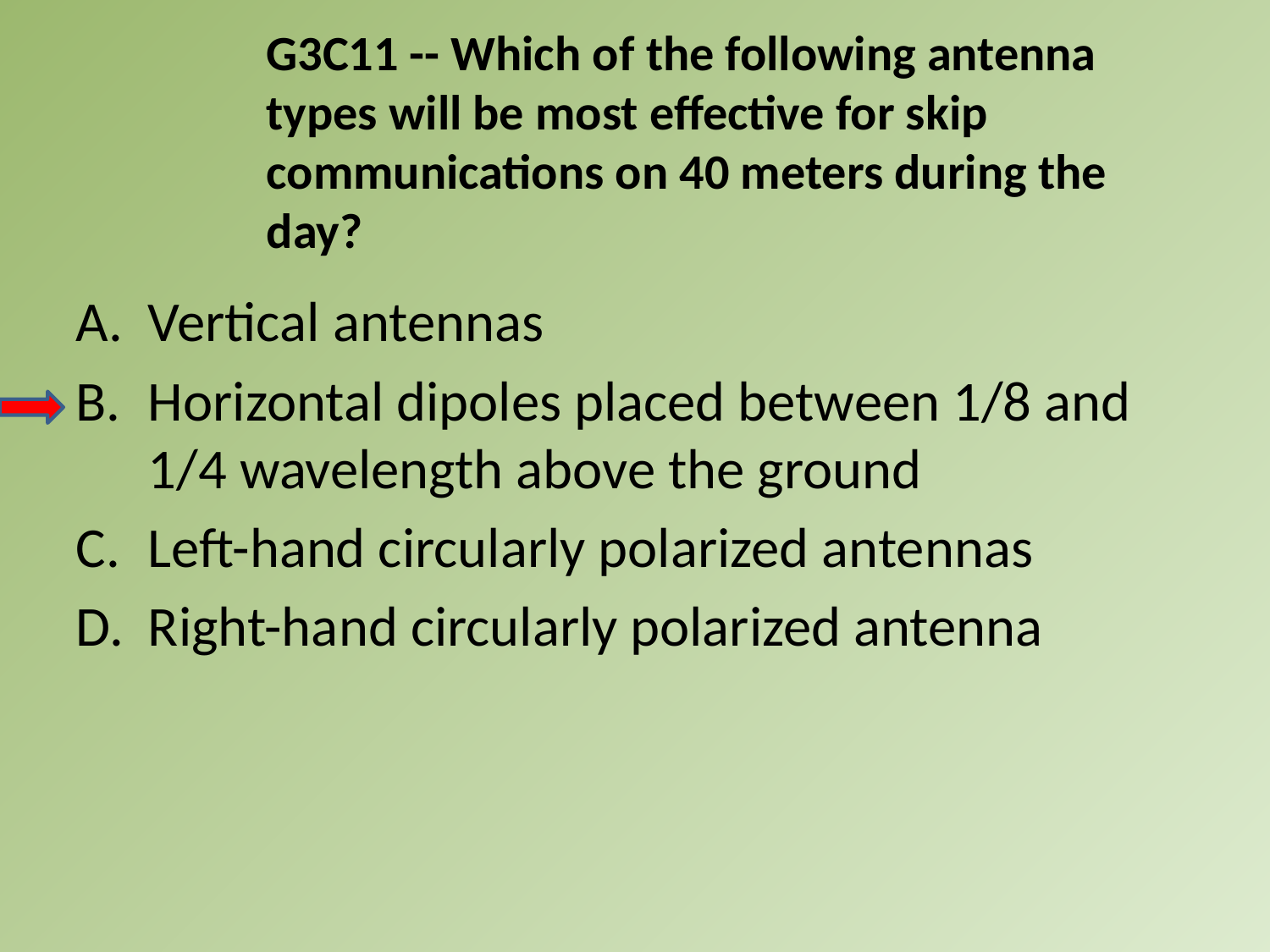

G3C11 -- Which of the following antenna types will be most effective for skip communications on 40 meters during the day?
A.	Vertical antennas
B.	Horizontal dipoles placed between 1/8 and 1/4 wavelength above the ground
C.	Left-hand circularly polarized antennas
D.	Right-hand circularly polarized antenna